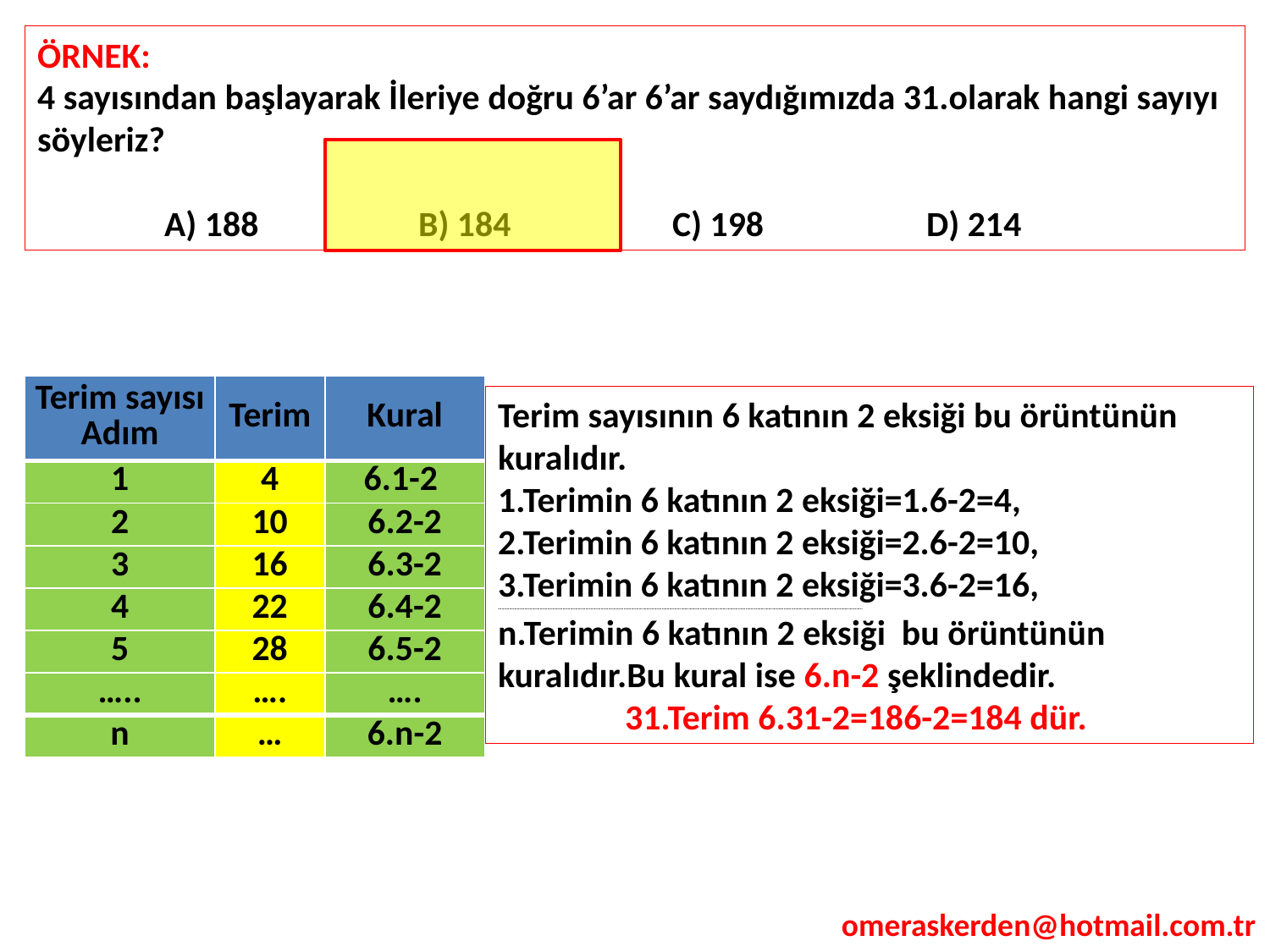

ÖRNEK:
4 sayısından başlayarak İleriye doğru 6’ar 6’ar saydığımızda 31.olarak hangi sayıyı söyleriz?

	A) 188		B) 184		C) 198		D) 214

| Terim sayısı Adım | Terim | Kural |
| --- | --- | --- |
| 1 | 4 | 6.1-2 |
| 2 | 10 | 6.2-2 |
| 3 | 16 | 6.3-2 |
| 4 | 22 | 6.4-2 |
| 5 | 28 | 6.5-2 |
| ….. | …. | …. |
| n | … | 6.n-2 |
Terim sayısının 6 katının 2 eksiği bu örüntünün kuralıdır.
1.Terimin 6 katının 2 eksiği=1.6-2=4,
2.Terimin 6 katının 2 eksiği=2.6-2=10,
3.Terimin 6 katının 2 eksiği=3.6-2=16,
……………………………………………………………………………………………………………………………………………………………………………………………………………………………………………………………..
n.Terimin 6 katının 2 eksiği  bu örüntünün kuralıdır.Bu kural ise 6.n-2 şeklindedir.
	31.Terim 6.31-2=186-2=184 dür.
omeraskerden@hotmail.com.tr